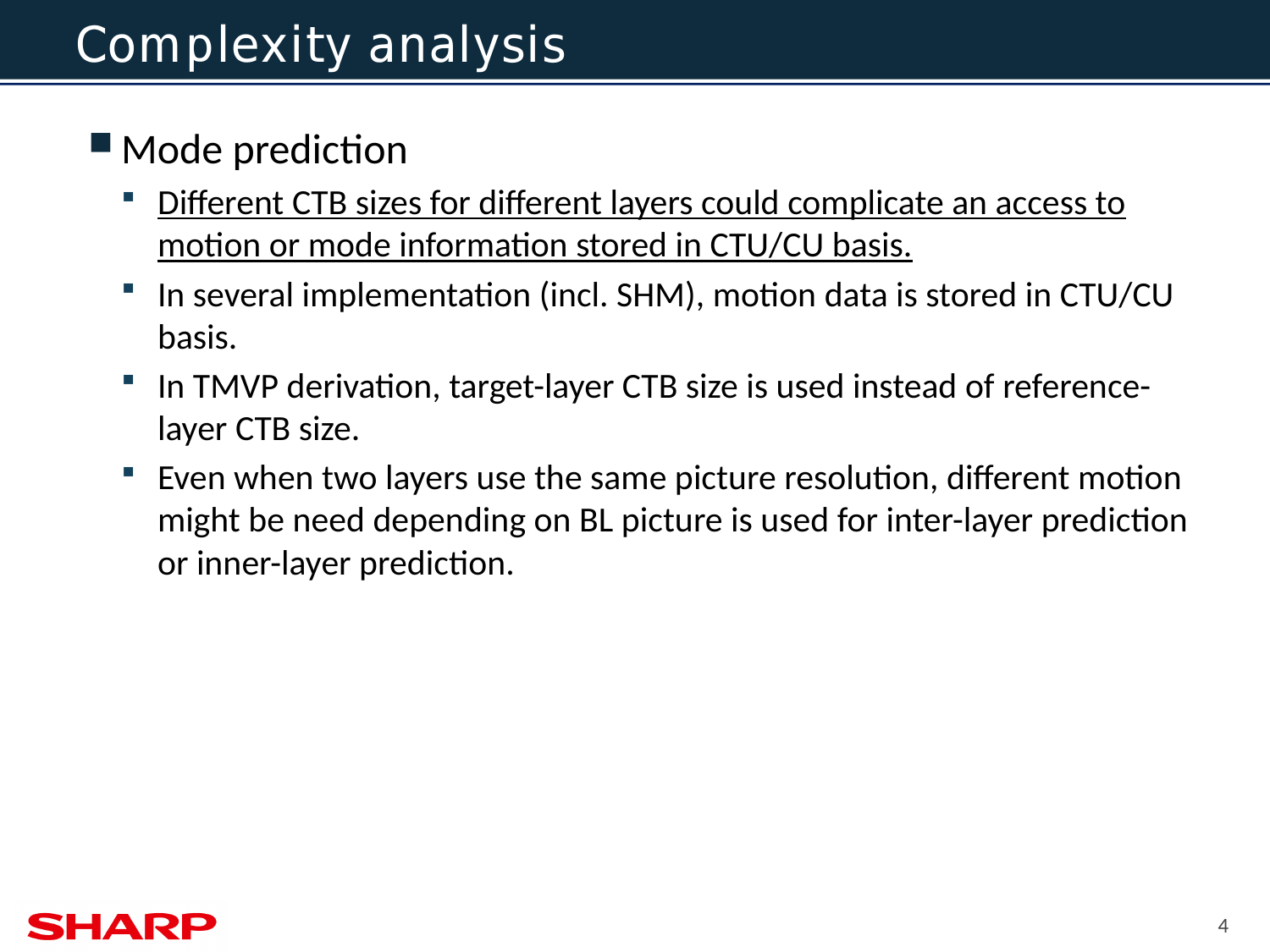

# Complexity analysis
Mode prediction
Different CTB sizes for different layers could complicate an access to motion or mode information stored in CTU/CU basis.
In several implementation (incl. SHM), motion data is stored in CTU/CU basis.
In TMVP derivation, target-layer CTB size is used instead of reference-layer CTB size.
Even when two layers use the same picture resolution, different motion might be need depending on BL picture is used for inter-layer prediction or inner-layer prediction.

4